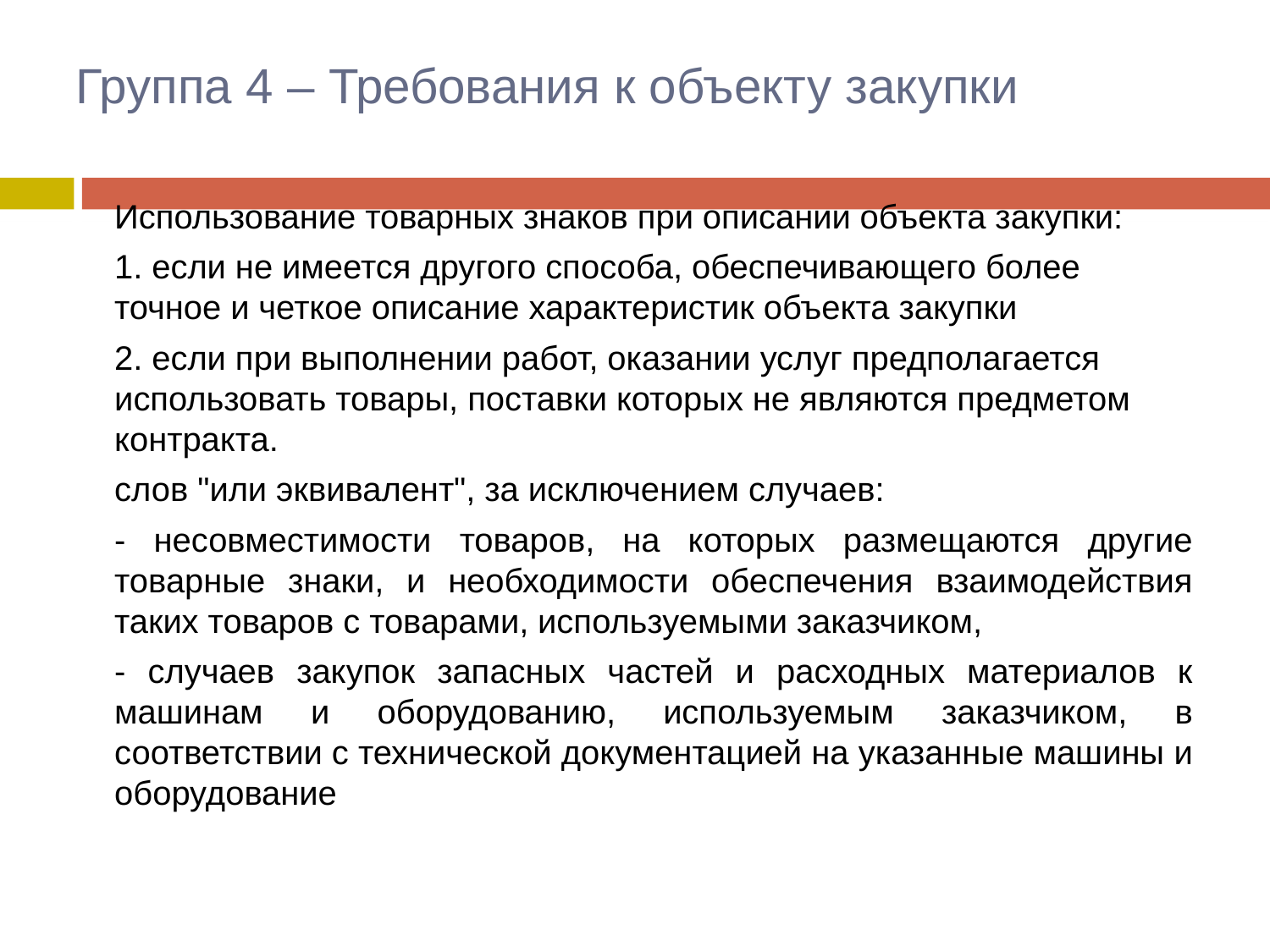

# Группа 4 – Требования к объекту закупки

	Использование товарных знаков при описании объекта закупки:
	1. если не имеется другого способа, обеспечивающего более точное и четкое описание характеристик объекта закупки
	2. если при выполнении работ, оказании услуг предполагается использовать товары, поставки которых не являются предметом контракта.
	слов "или эквивалент", за исключением случаев:
	- несовместимости товаров, на которых размещаются другие товарные знаки, и необходимости обеспечения взаимодействия таких товаров с товарами, используемыми заказчиком,
	- случаев закупок запасных частей и расходных материалов к машинам и оборудованию, используемым заказчиком, в соответствии с технической документацией на указанные машины и оборудование